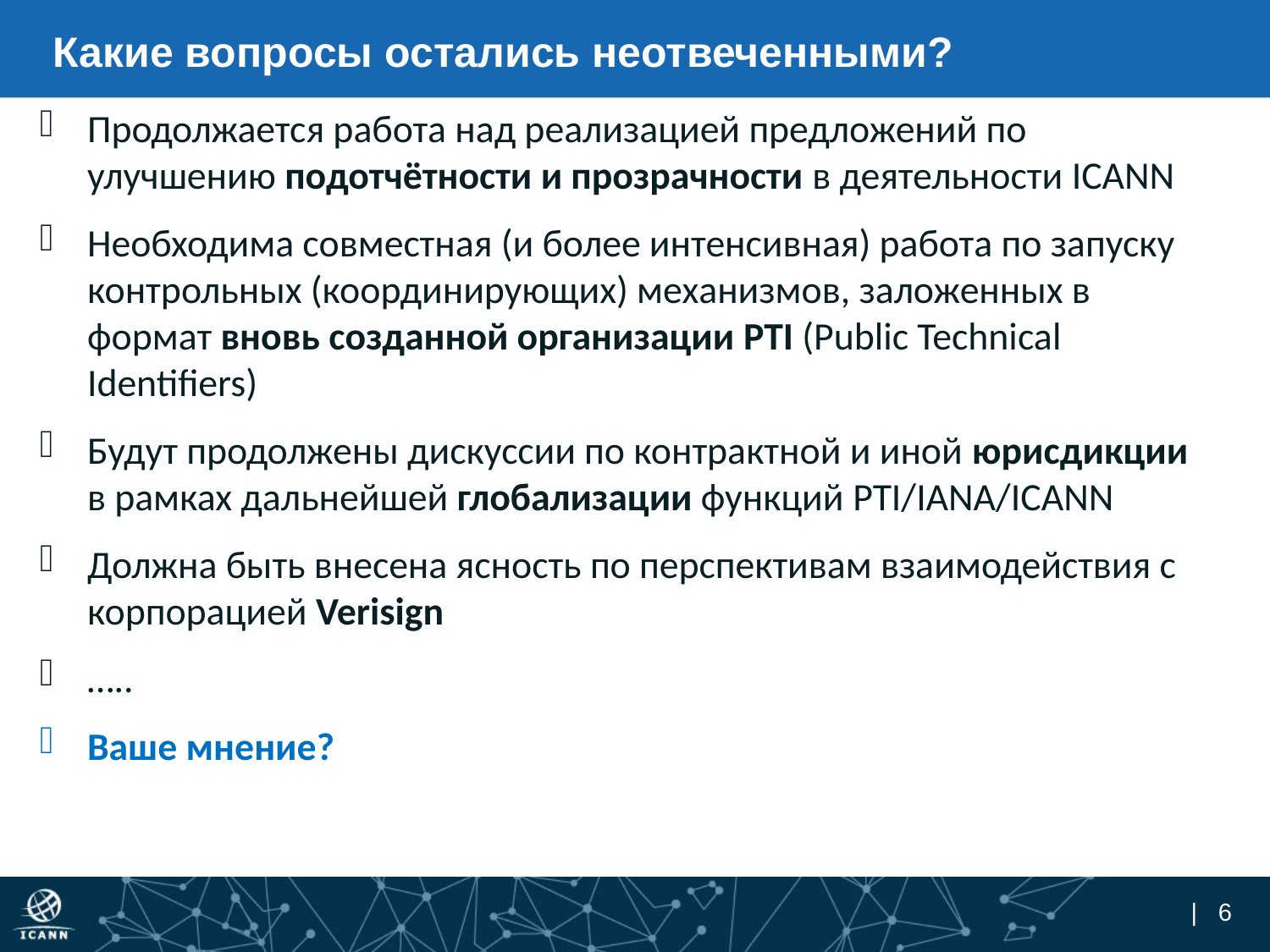

# Какие вопросы остались неотвеченными?
Продолжается работа над реализацией предложений по улучшению подотчётности и прозрачности в деятельности ICANN
Необходима совместная (и более интенсивная) работа по запуску контрольных (координирующих) механизмов, заложенных в формат вновь созданной организации PTI (Public Technical Identifiers)
Будут продолжены дискуссии по контрактной и иной юрисдикции в рамках дальнейшей глобализации функций PTI/IANA/ICANN
Должна быть внесена ясность по перспективам взаимодействия с корпорацией Verisign
…..
Ваше мнение?